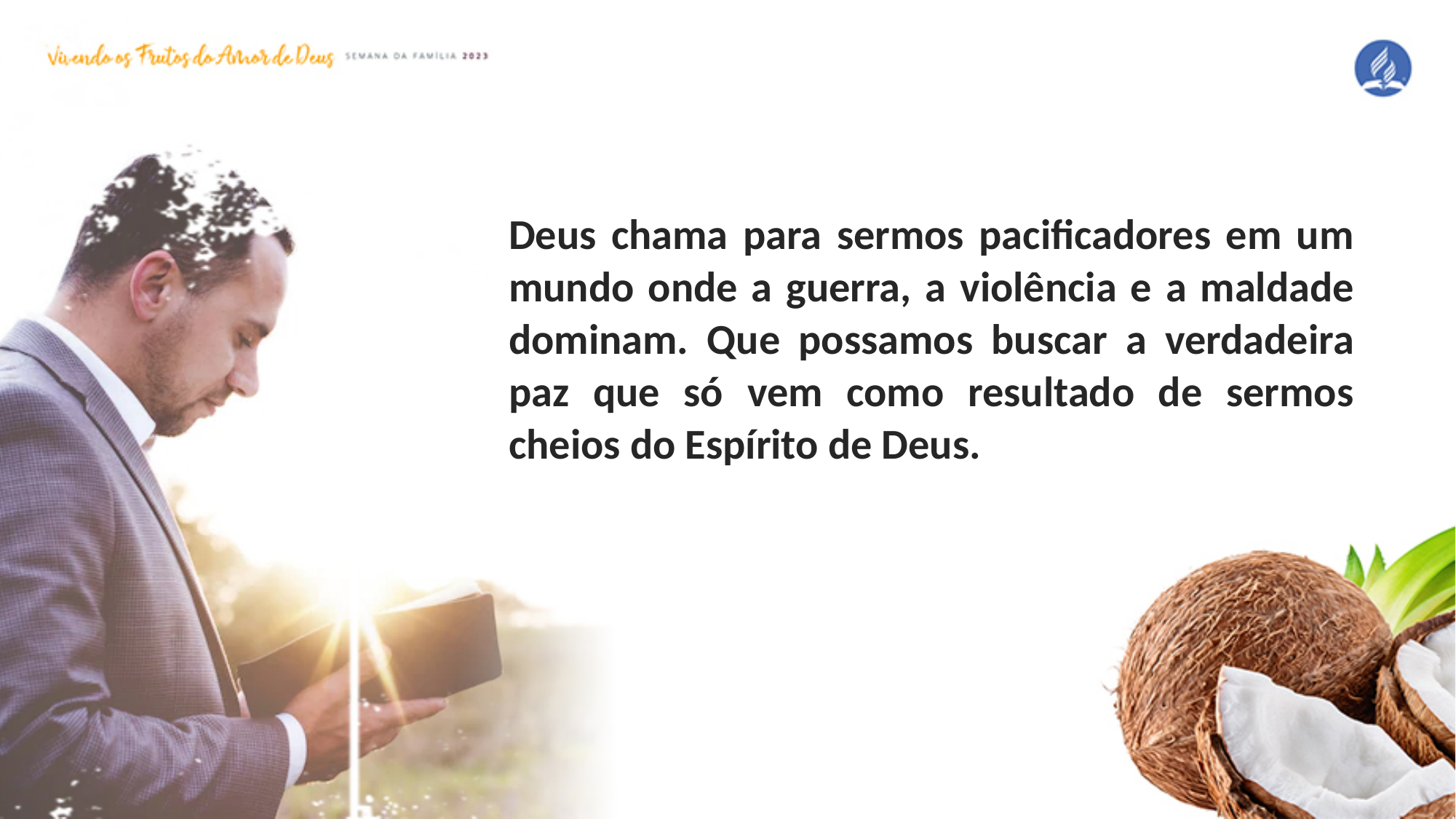

Deus chama para sermos pacificadores em um mundo onde a guerra, a violência e a maldade dominam. Que possamos buscar a verdadeira paz que só vem como resultado de sermos cheios do Espírito de Deus.